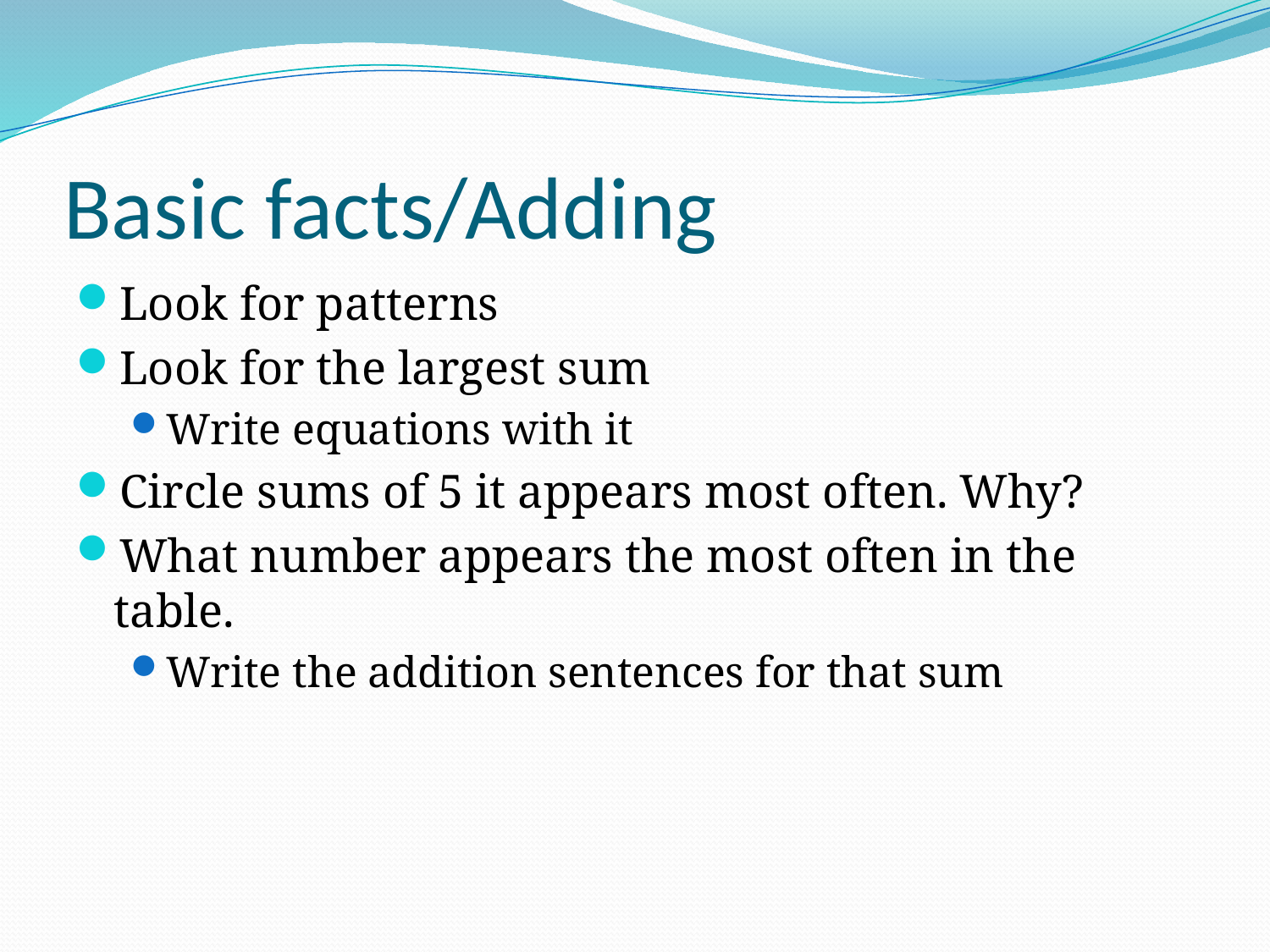

# Basic facts/Adding
Look for patterns
Look for the largest sum
Write equations with it
Circle sums of 5 it appears most often. Why?
What number appears the most often in the table.
Write the addition sentences for that sum